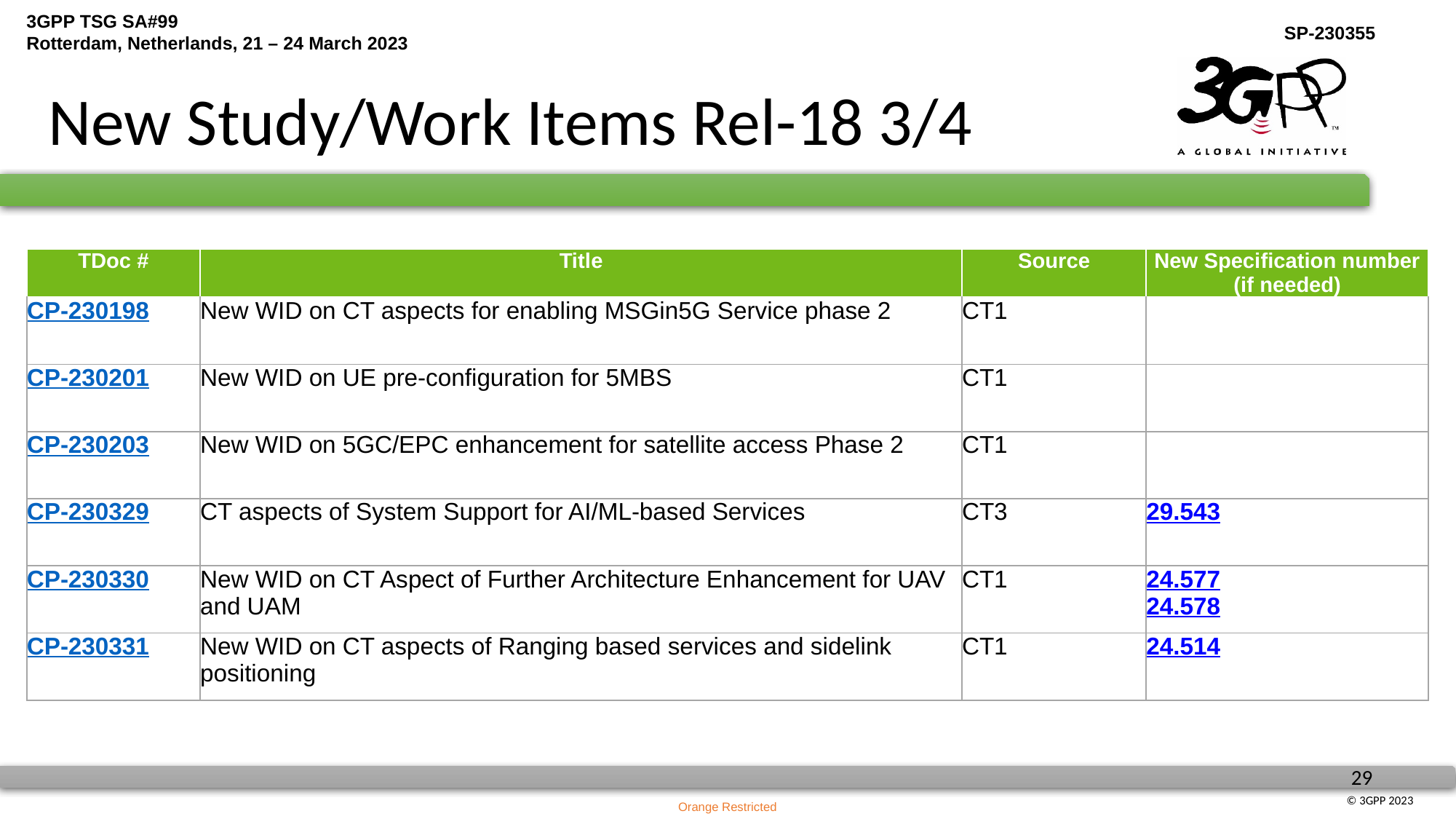

# New Study/Work Items Rel-18 3/4
| TDoc # | Title | Source | New Specification number (if needed) |
| --- | --- | --- | --- |
| CP-230198 | New WID on CT aspects for enabling MSGin5G Service phase 2 | CT1 |  |
| CP-230201 | New WID on UE pre-configuration for 5MBS | CT1 |  |
| CP-230203 | New WID on 5GC/EPC enhancement for satellite access Phase 2 | CT1 |  |
| CP-230329 | CT aspects of System Support for AI/ML-based Services | CT3 | 29.543 |
| CP-230330 | New WID on CT Aspect of Further Architecture Enhancement for UAV and UAM | CT1 | 24.577 24.578 |
| CP-230331 | New WID on CT aspects of Ranging based services and sidelink positioning | CT1 | 24.514 |